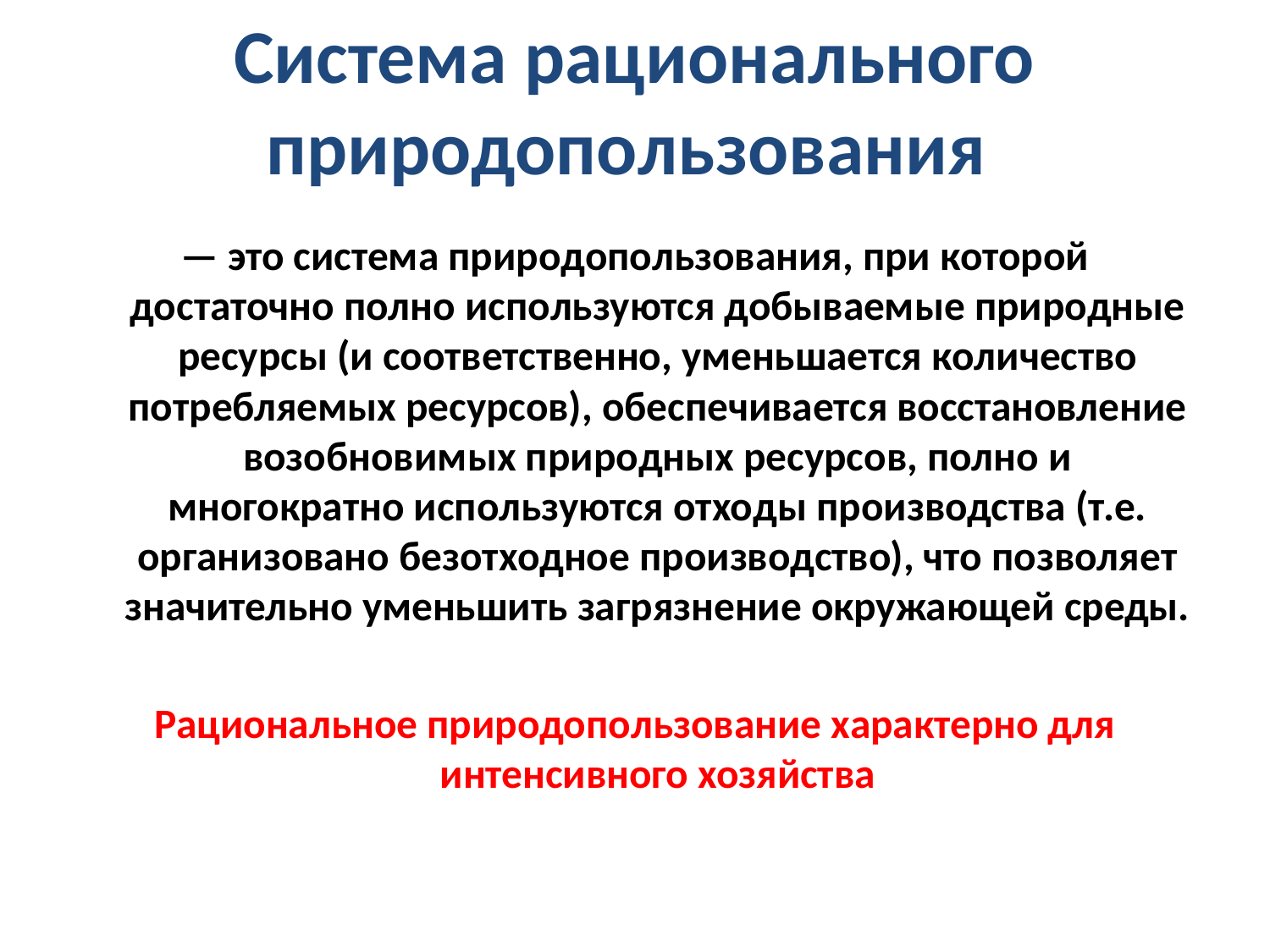

# Система рационального природопользования
— это система природопользования, при которой достаточно полно используются добываемые природные ресурсы (и соответственно, уменьшается количество потребляемых ресурсов), обеспечивается восстановление возобновимых природных ресурсов, полно и многократно используются отходы производства (т.е. организовано безотходное производство), что позволяет значительно уменьшить загрязнение окружающей среды.

Рациональное природопользование характерно для интенсивного хозяйства